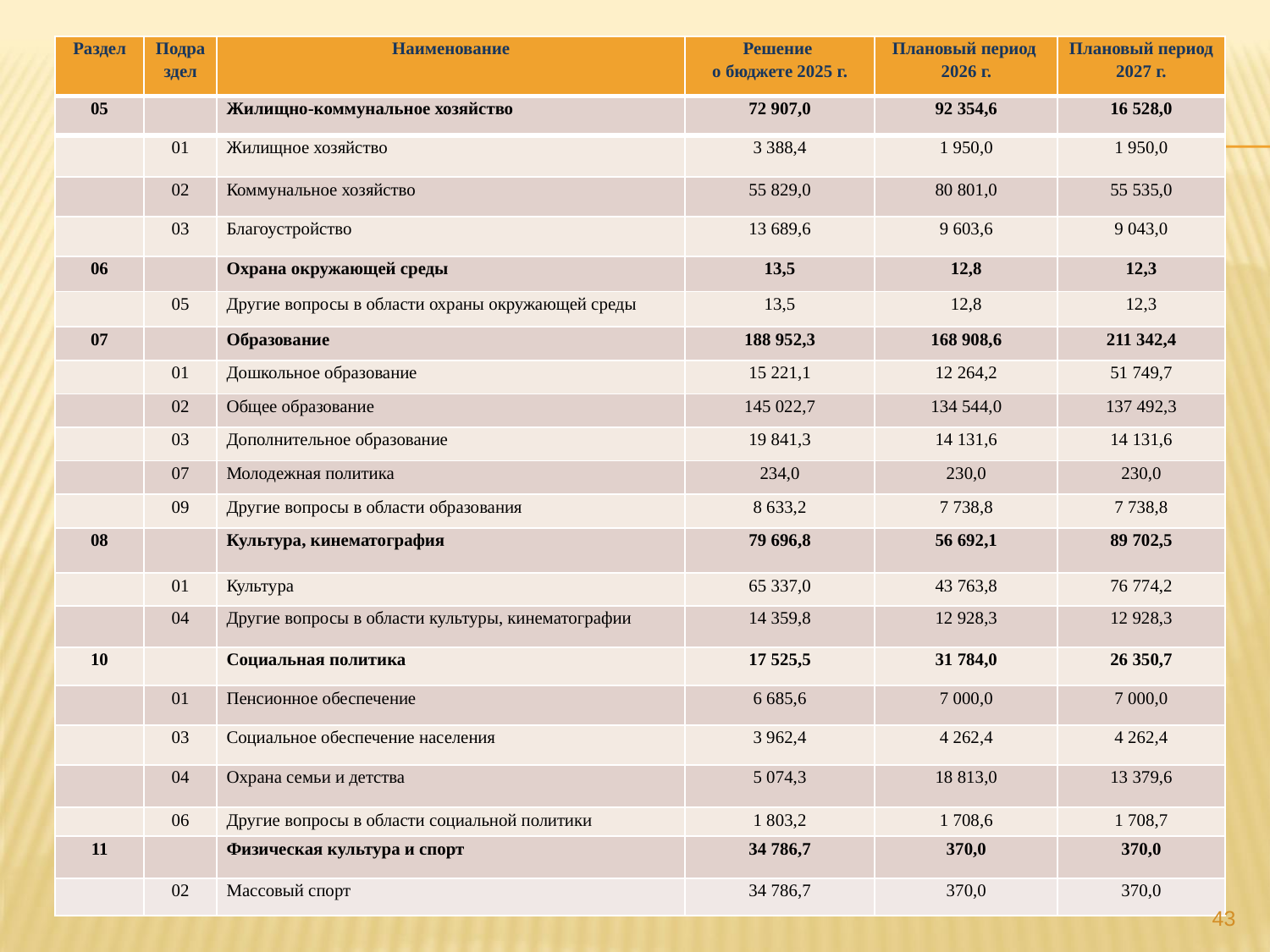

| Раздел | Подраздел | Наименование | Решение о бюджете 2025 г. | Плановый период 2026 г. | Плановый период 2027 г. |
| --- | --- | --- | --- | --- | --- |
| 05 |  | Жилищно-коммунальное хозяйство | 72 907,0 | 92 354,6 | 16 528,0 |
|  | 01 | Жилищное хозяйство | 3 388,4 | 1 950,0 | 1 950,0 |
|  | 02 | Коммунальное хозяйство | 55 829,0 | 80 801,0 | 55 535,0 |
|  | 03 | Благоустройство | 13 689,6 | 9 603,6 | 9 043,0 |
| 06 |  | Охрана окружающей среды | 13,5 | 12,8 | 12,3 |
|  | 05 | Другие вопросы в области охраны окружающей среды | 13,5 | 12,8 | 12,3 |
| 07 |  | Образование | 188 952,3 | 168 908,6 | 211 342,4 |
|  | 01 | Дошкольное образование | 15 221,1 | 12 264,2 | 51 749,7 |
|  | 02 | Общее образование | 145 022,7 | 134 544,0 | 137 492,3 |
|  | 03 | Дополнительное образование | 19 841,3 | 14 131,6 | 14 131,6 |
|  | 07 | Молодежная политика | 234,0 | 230,0 | 230,0 |
|  | 09 | Другие вопросы в области образования | 8 633,2 | 7 738,8 | 7 738,8 |
| 08 |  | Культура, кинематография | 79 696,8 | 56 692,1 | 89 702,5 |
|  | 01 | Культура | 65 337,0 | 43 763,8 | 76 774,2 |
|  | 04 | Другие вопросы в области культуры, кинематографии | 14 359,8 | 12 928,3 | 12 928,3 |
| 10 |  | Социальная политика | 17 525,5 | 31 784,0 | 26 350,7 |
|  | 01 | Пенсионное обеспечение | 6 685,6 | 7 000,0 | 7 000,0 |
|  | 03 | Социальное обеспечение населения | 3 962,4 | 4 262,4 | 4 262,4 |
|  | 04 | Охрана семьи и детства | 5 074,3 | 18 813,0 | 13 379,6 |
|  | 06 | Другие вопросы в области социальной политики | 1 803,2 | 1 708,6 | 1 708,7 |
| 11 |  | Физическая культура и спорт | 34 786,7 | 370,0 | 370,0 |
|  | 02 | Массовый спорт | 34 786,7 | 370,0 | 370,0 |
43